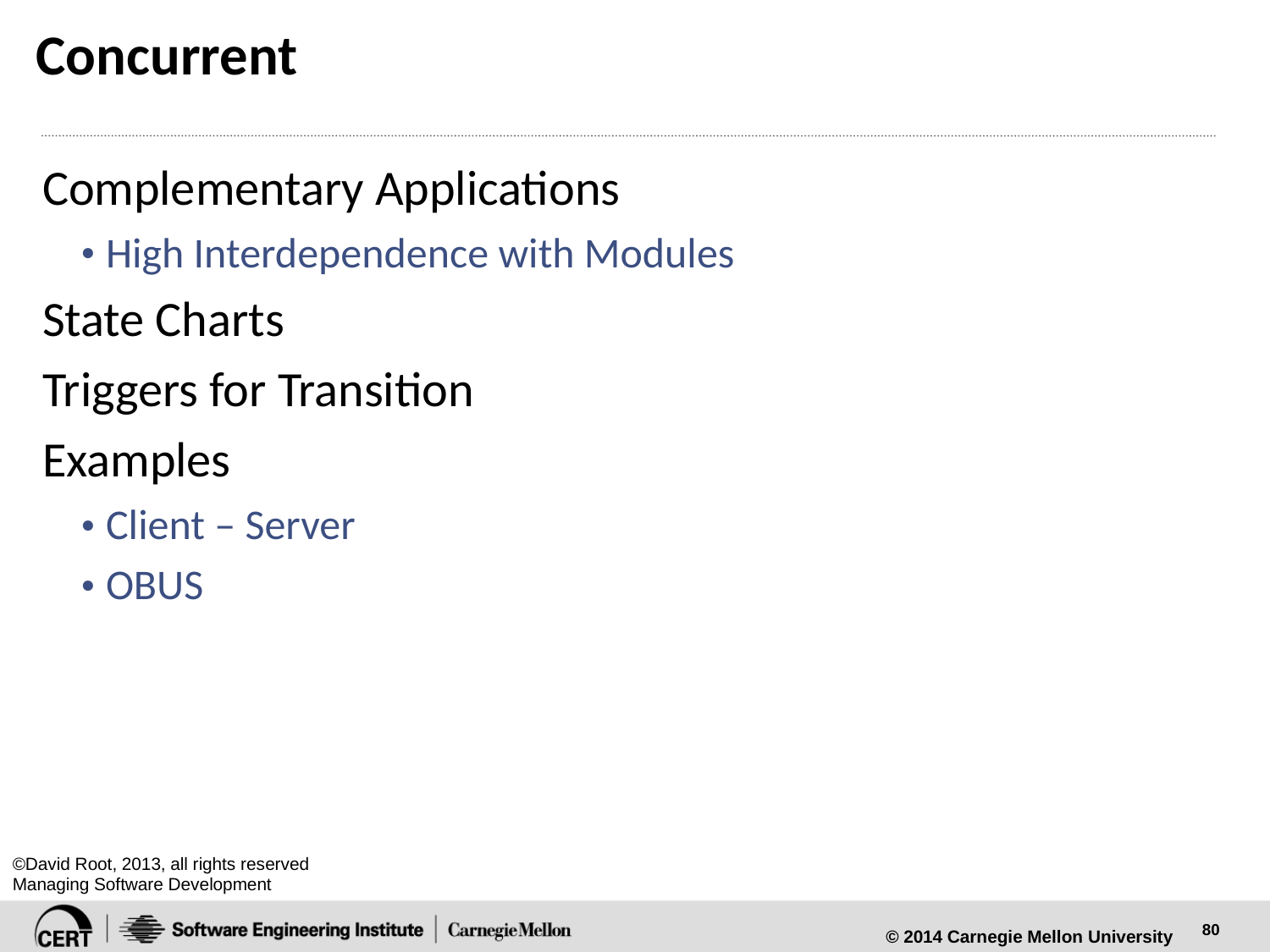

# Concurrent
Complementary Applications
High Interdependence with Modules
State Charts
Triggers for Transition
Examples
Client – Server
OBUS
©David Root, 2013, all rights reserved
Managing Software Development